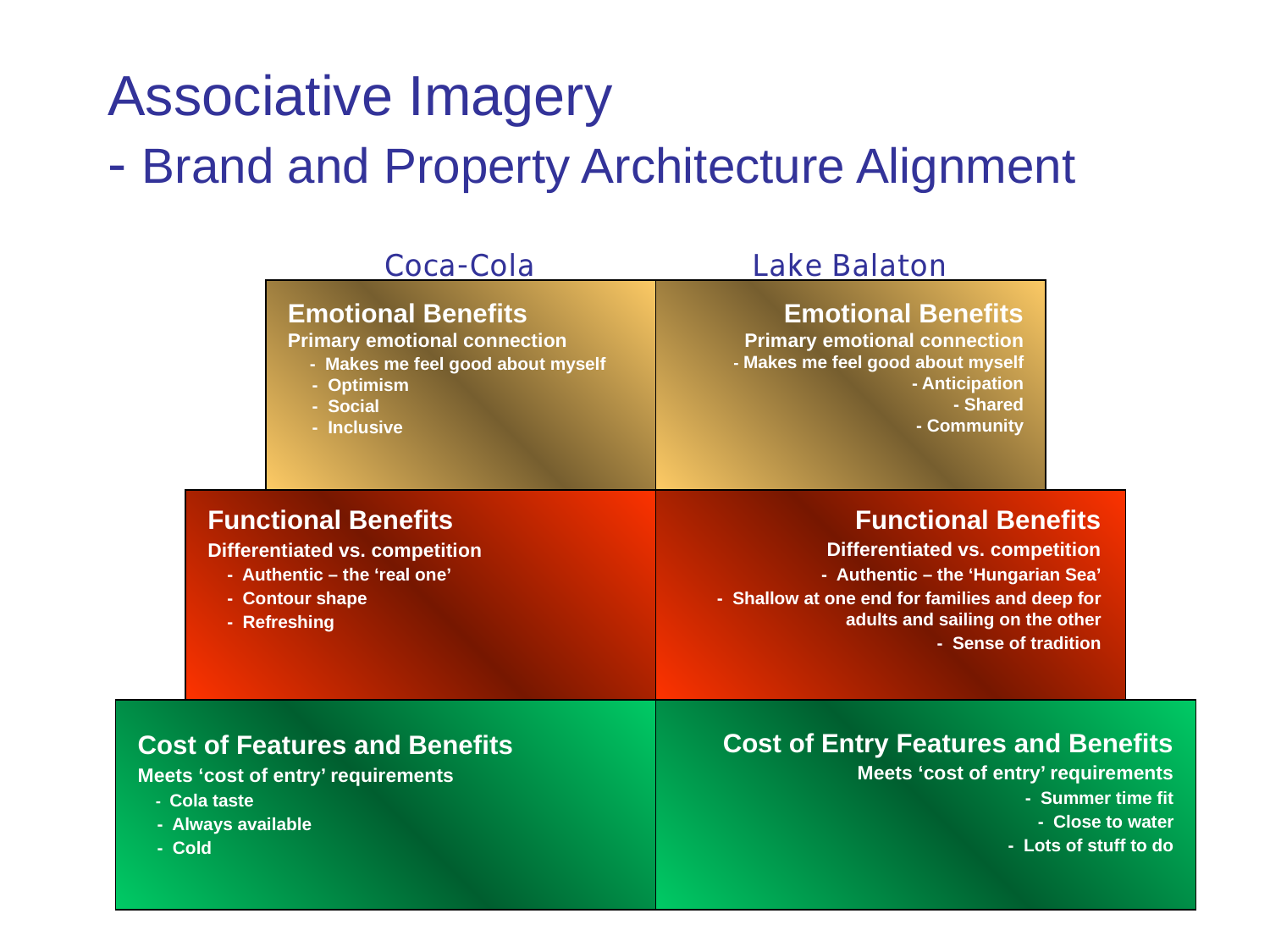

Associative Imagery
- Brand and Property Architecture Alignment
Coca-Cola
Lake Balaton

Emotional Benefits
Primary emotional connection
    -  Makes me feel good about myself
     -  Optimism
     -  Social
     -  Inclusive

Emotional Benefits
Primary emotional connection
     - Makes me feel good about myself
     - Anticipation
     - Shared
- Community

Functional Benefits
Differentiated vs. competition
    -  Authentic – the ‘Hungarian Sea’
    -  Shallow at one end for families and deep for adults and sailing on the other
    -  Sense of tradition
Functional Benefits
Differentiated vs. competition
    -  Authentic – the ‘real one’
    -  Contour shape
    -  Refreshing

Cost of Entry Features and Benefits
Meets ‘cost of entry’ requirements
    -  Summer time fit
    -  Close to water
    -  Lots of stuff to do
Cost of Features and Benefits
Meets ‘cost of entry’ requirements
    -  Cola taste
    -  Always available
    -  Cold